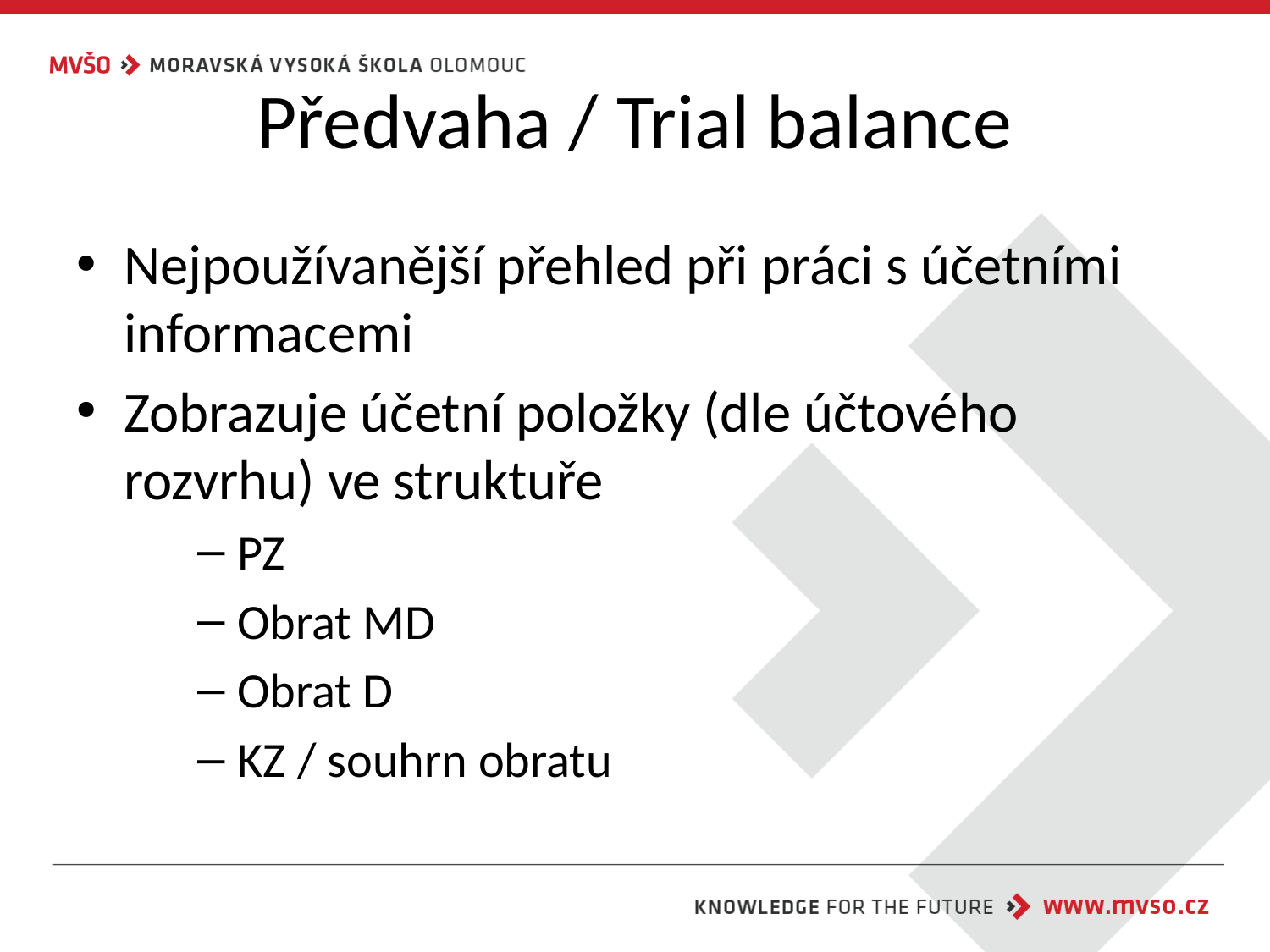

# Předvaha / Trial balance
Nejpoužívanější přehled při práci s účetními informacemi
Zobrazuje účetní položky (dle účtového rozvrhu) ve struktuře
PZ
Obrat MD
Obrat D
KZ / souhrn obratu